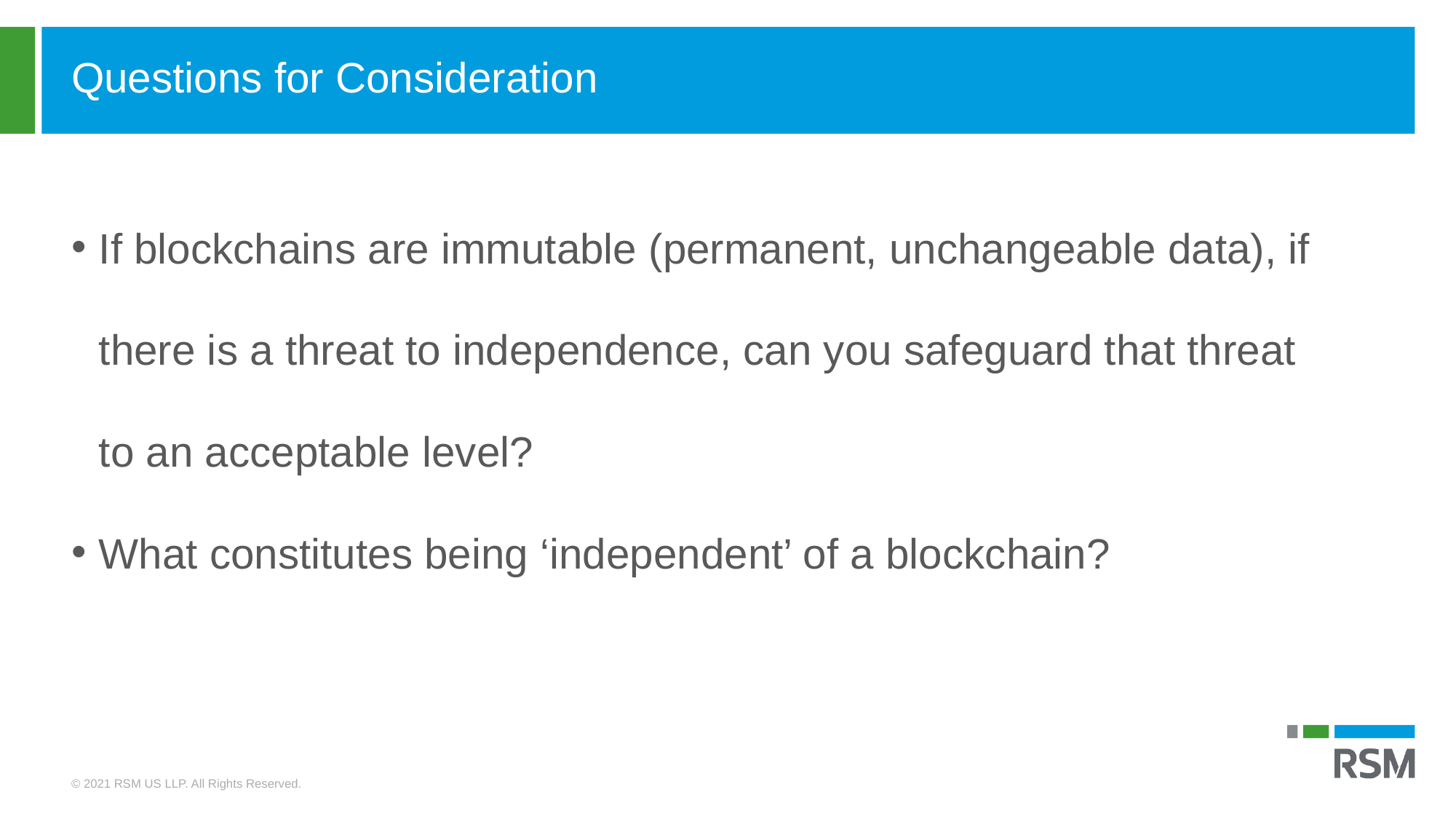

# Questions for Consideration
If blockchains are immutable (permanent, unchangeable data), if there is a threat to independence, can you safeguard that threat to an acceptable level?
What constitutes being ‘independent’ of a blockchain?